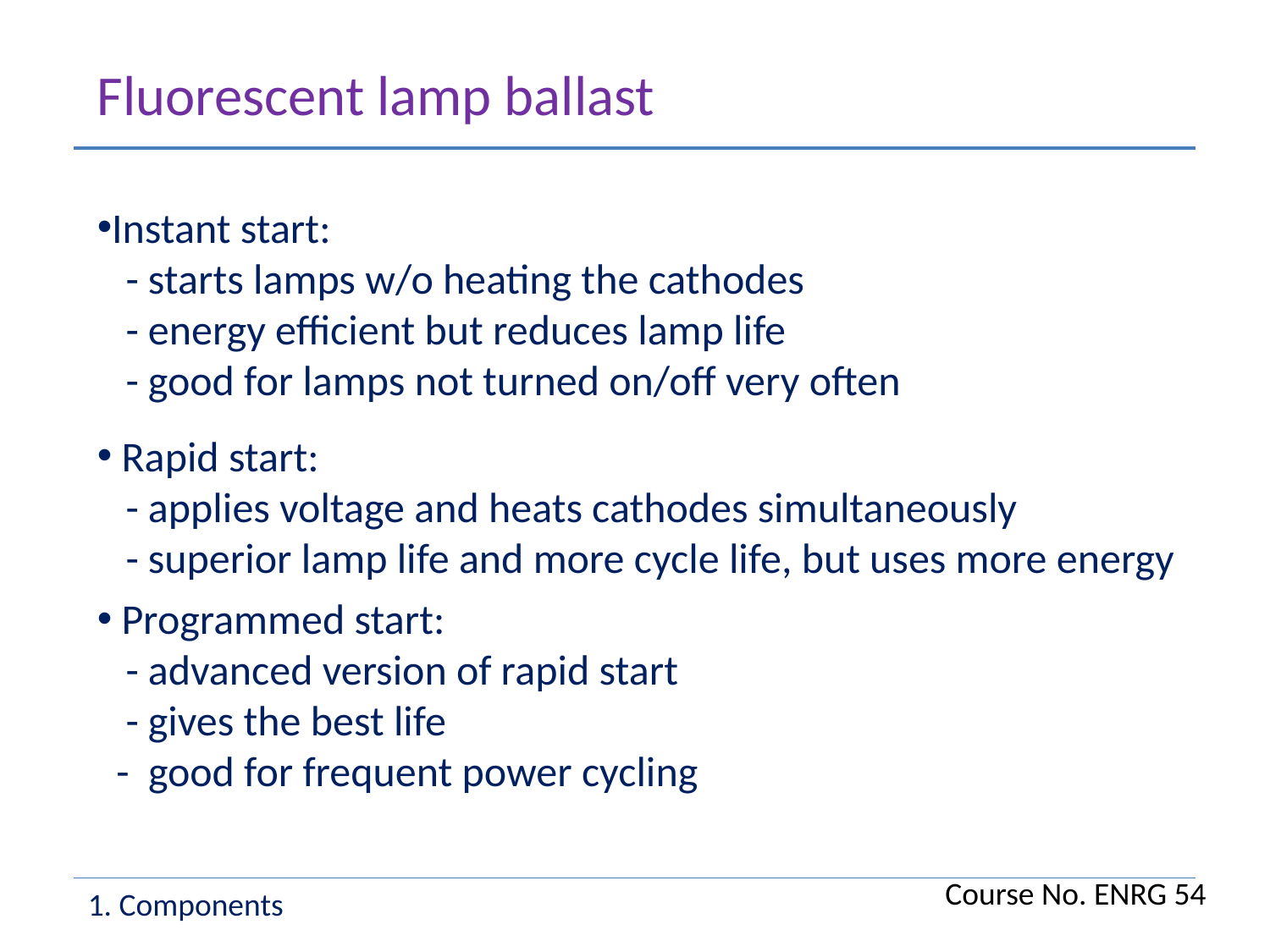

Fluorescent lamp ballast
Instant start:
   - starts lamps w/o heating the cathodes
   - energy efficient but reduces lamp life
   - good for lamps not turned on/off very often
 Rapid start:
   - applies voltage and heats cathodes simultaneously
   - superior lamp life and more cycle life, but uses more energy
 Programmed start:
   - advanced version of rapid start
   - gives the best life
  -  good for frequent power cycling
Course No. ENRG 54
1. Components